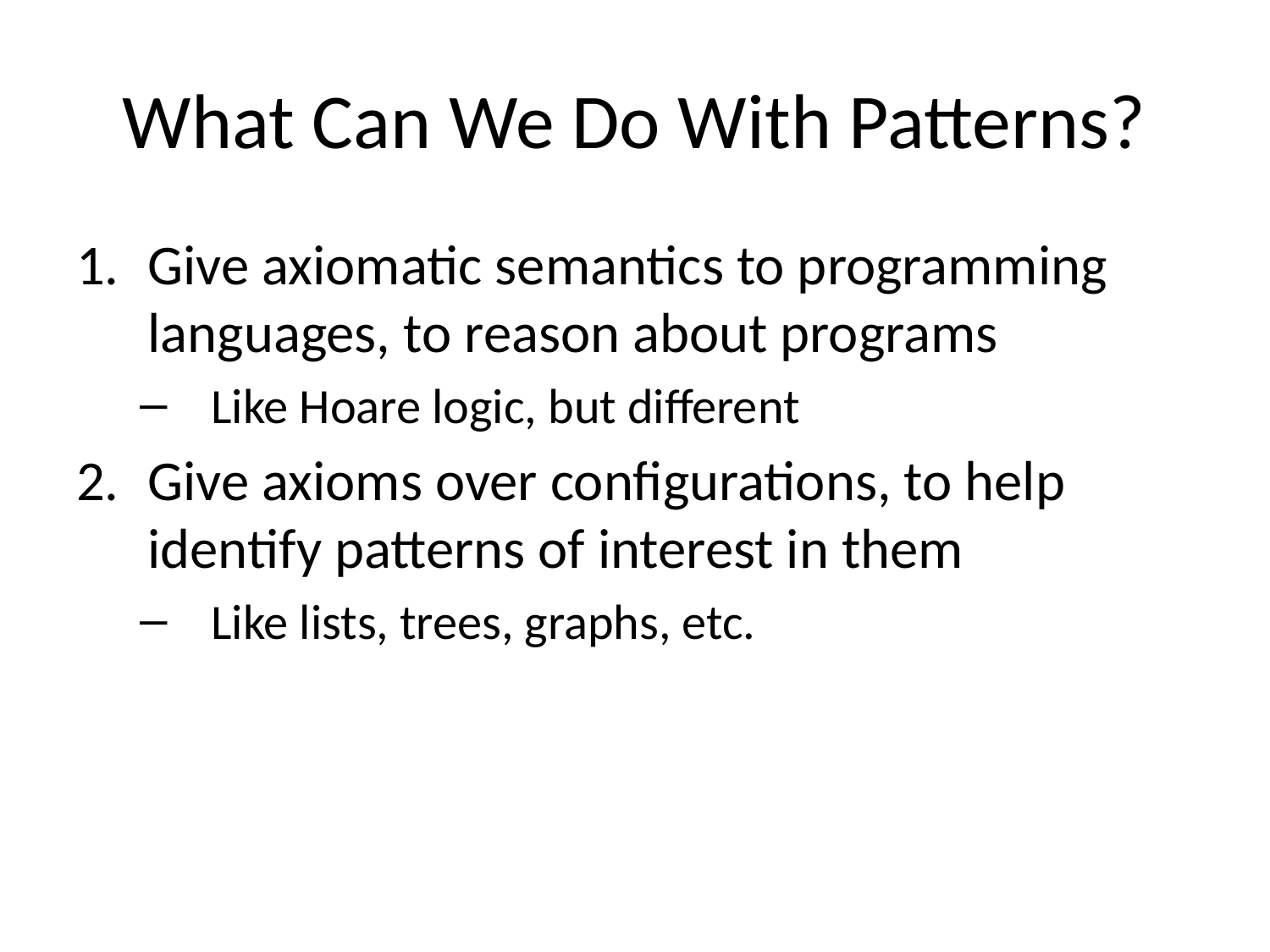

# What Can We Do With Patterns?
Give axiomatic semantics to programming languages, to reason about programs
Like Hoare logic, but different
Give axioms over configurations, to help identify patterns of interest in them
Like lists, trees, graphs, etc.